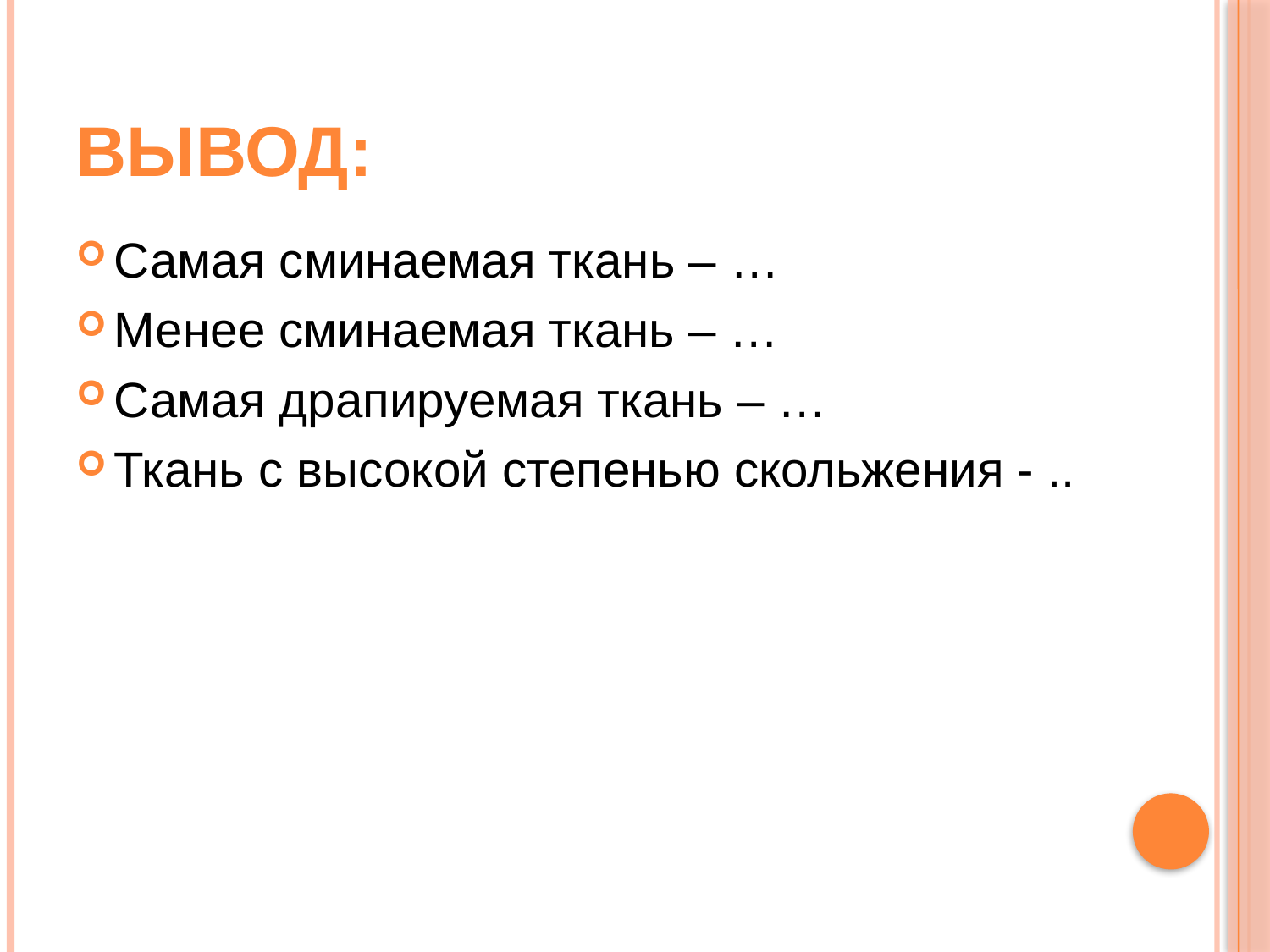

# Вывод:
Самая сминаемая ткань – …
Менее сминаемая ткань – …
Самая драпируемая ткань – …
Ткань с высокой степенью скольжения - ..